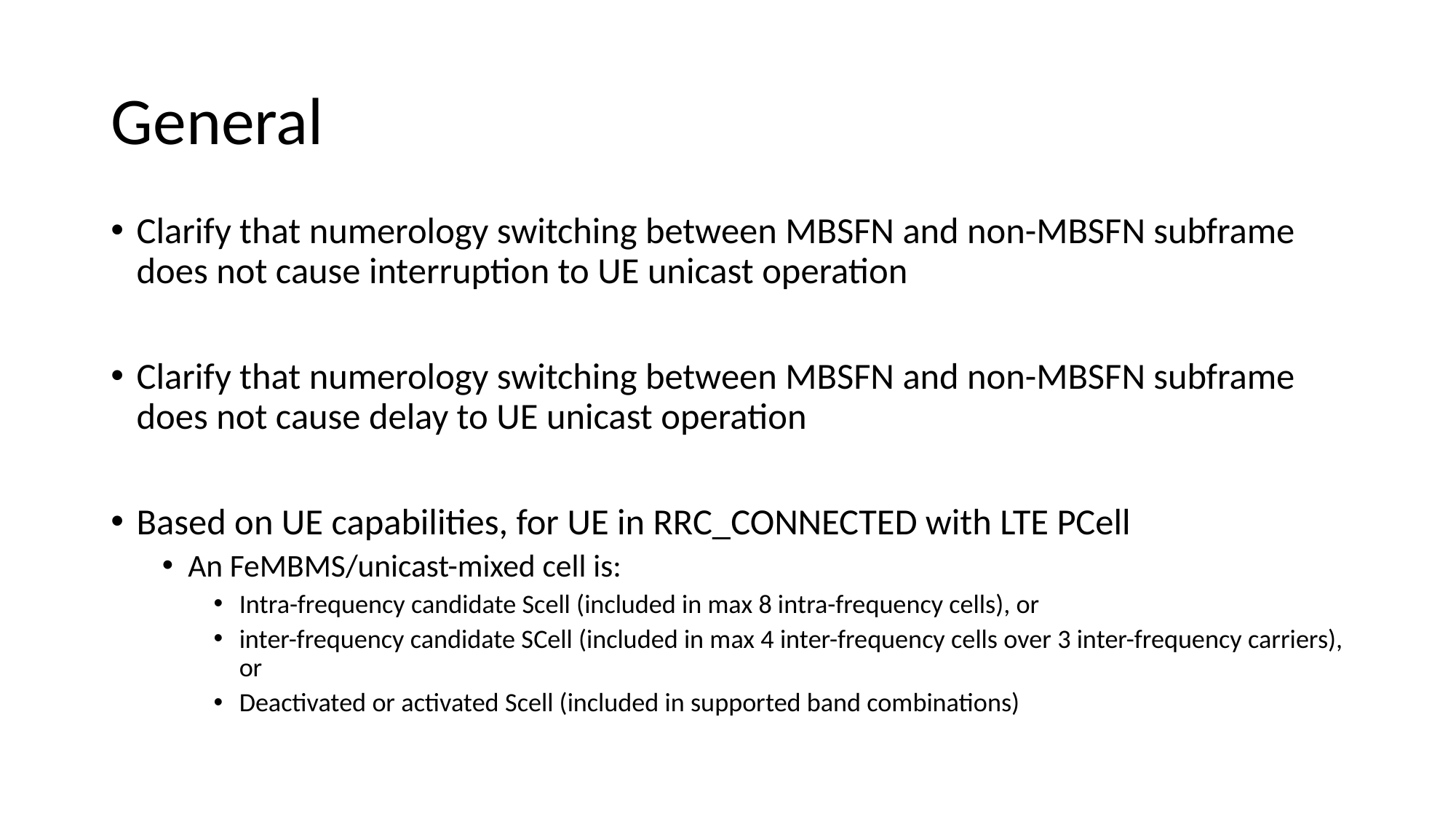

# General
Clarify that numerology switching between MBSFN and non-MBSFN subframe does not cause interruption to UE unicast operation

Clarify that numerology switching between MBSFN and non-MBSFN subframe does not cause delay to UE unicast operation

Based on UE capabilities, for UE in RRC_CONNECTED with LTE PCell
An FeMBMS/unicast-mixed cell is:
Intra-frequency candidate Scell (included in max 8 intra-frequency cells), or
inter-frequency candidate SCell (included in max 4 inter-frequency cells over 3 inter-frequency carriers), or
Deactivated or activated Scell (included in supported band combinations)